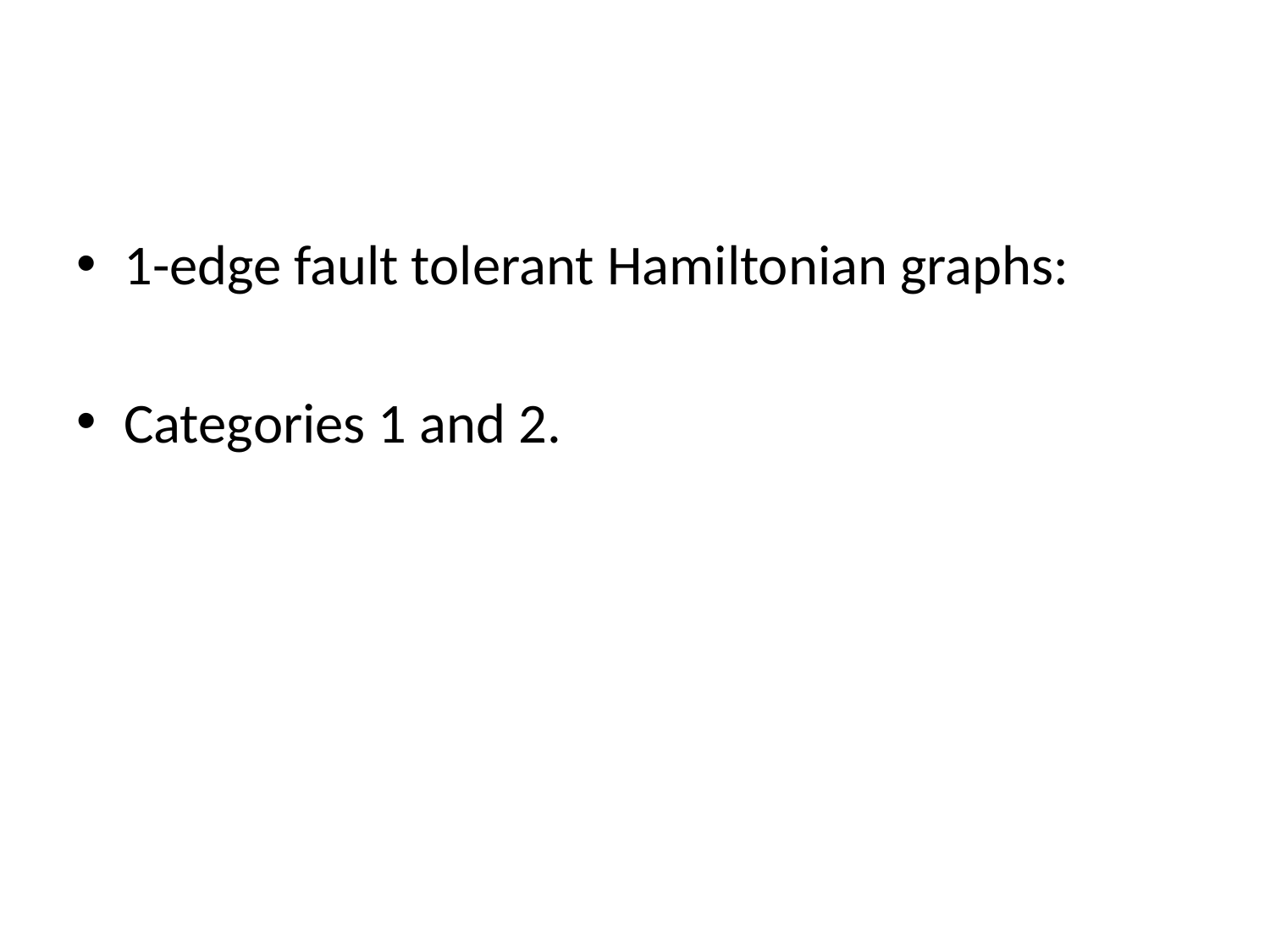

#
1-edge fault tolerant Hamiltonian graphs:

Categories 1 and 2.